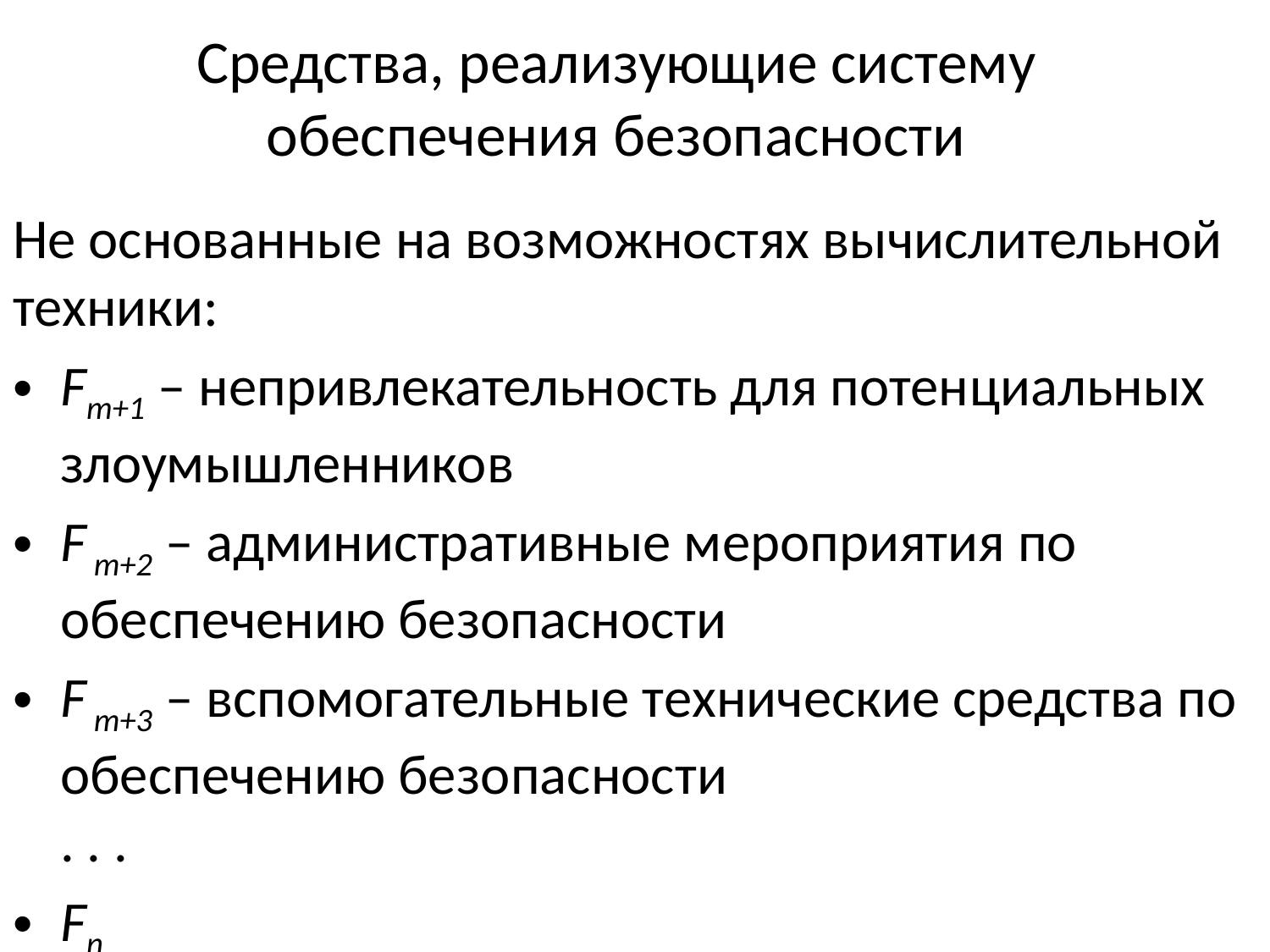

# Средства, реализующие систему обеспечения безопасности
Не основанные на воз­можностях вычисли­тельной техники:
Fm+1 – непривлекательность для потен­циальных злоумышленников
F m+2 – административные мероприятия по обеспечению безопасности
F m+3 – вспомогательные технические средства по обеспечению без­опасности
. . .
Fn